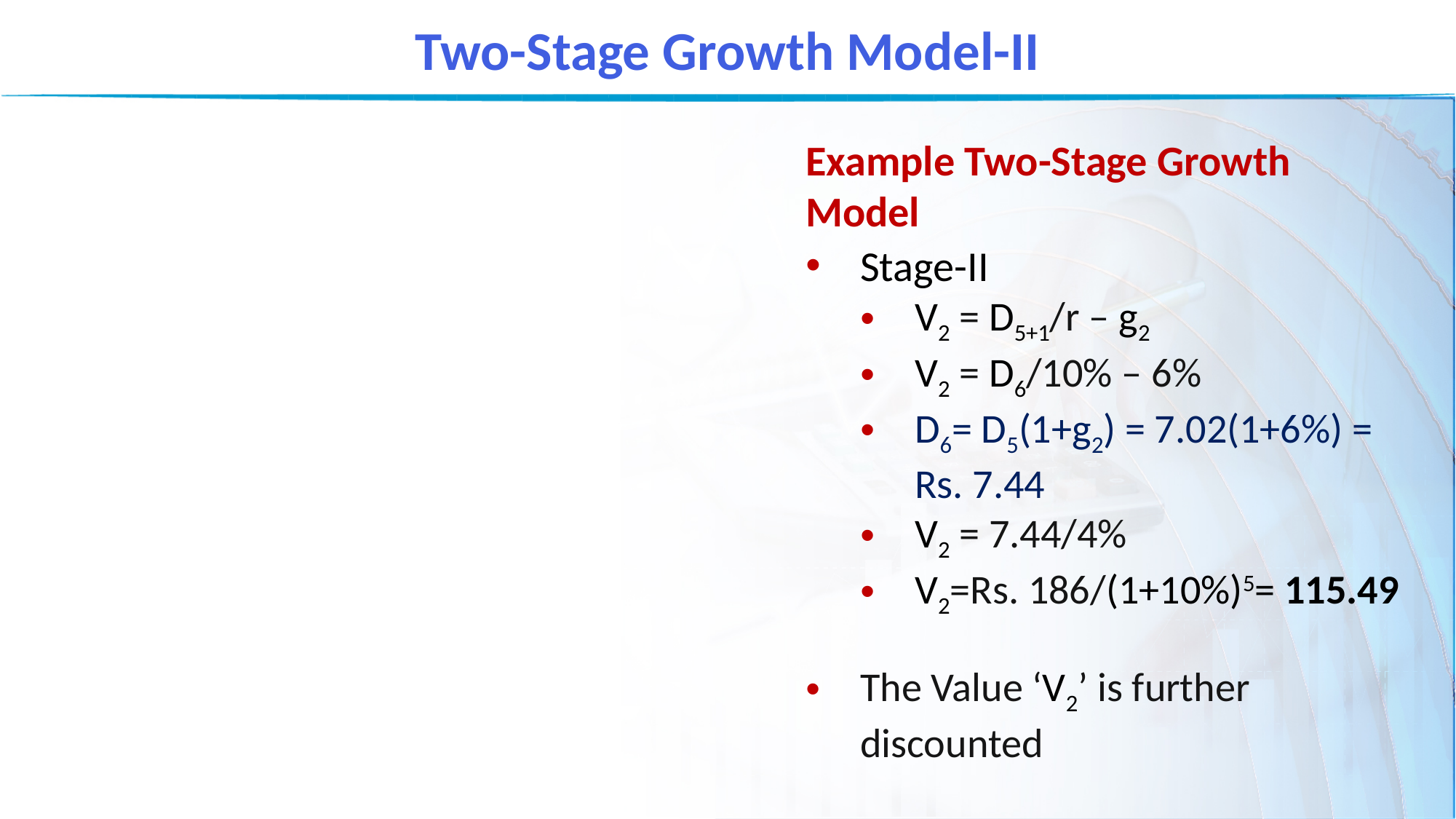

Two-Stage Growth Model-II
Example Two-Stage Growth Model

Stage-II
V2 = D5+1/r – g2
V2 = D6/10% – 6%
D6= D5(1+g2) = 7.02(1+6%) = Rs. 7.44
V2 = 7.44/4%
V2=Rs. 186/(1+10%)5= 115.49

The Value ‘V2’ is further discounted